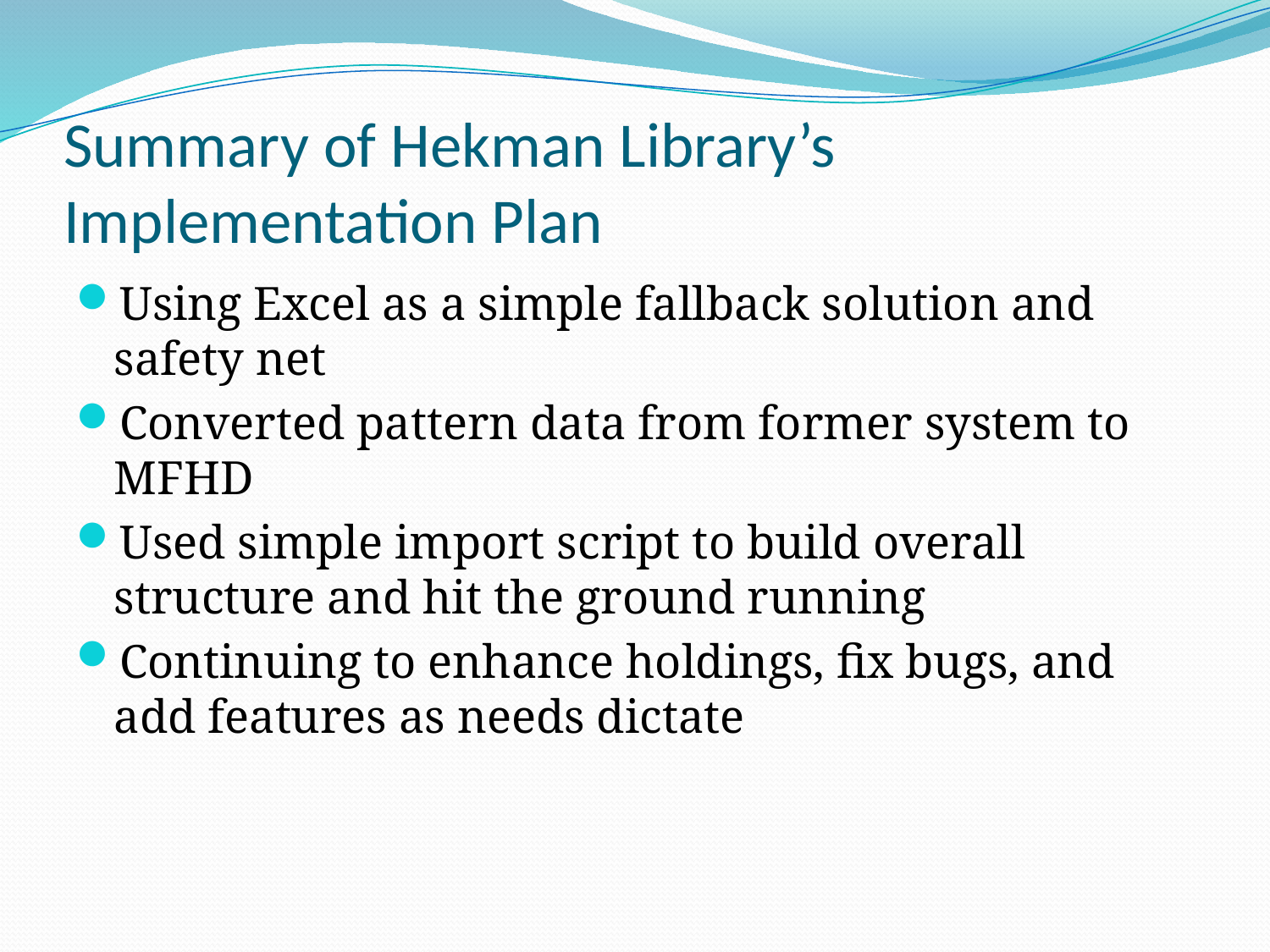

# Summary of Hekman Library’s Implementation Plan
Using Excel as a simple fallback solution and safety net
Converted pattern data from former system to MFHD
Used simple import script to build overall structure and hit the ground running
Continuing to enhance holdings, fix bugs, and add features as needs dictate